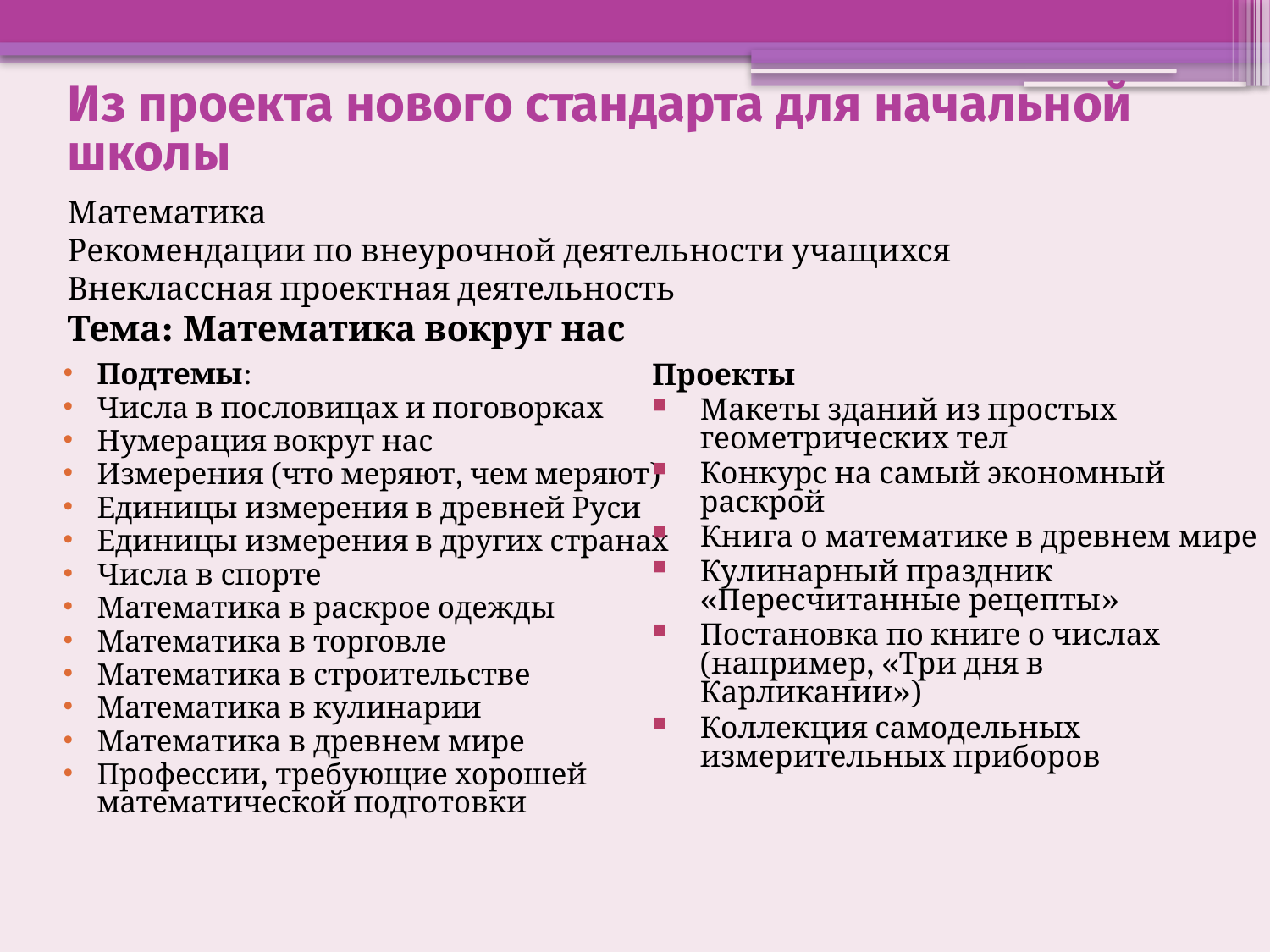

# Из проекта нового стандарта для начальной школы
Математика
Рекомендации по внеурочной деятельности учащихся
Внеклассная проектная деятельность
Тема: Математика вокруг нас

Подтемы:
Числа в пословицах и поговорках
Нумерация вокруг нас
Измерения (что меряют, чем меряют)
Единицы измерения в древней Руси
Единицы измерения в других странах
Числа в спорте
Математика в раскрое одежды
Математика в торговле
Математика в строительстве
Математика в кулинарии
Математика в древнем мире
Профессии, требующие хорошей математической подготовки
Проекты
Макеты зданий из простых геометрических тел
Конкурс на самый экономный раскрой
Книга о математике в древнем мире
Кулинарный праздник «Пересчитанные рецепты»
Постановка по книге о числах (например, «Три дня в Карликании»)
Коллекция самодельных измерительных приборов